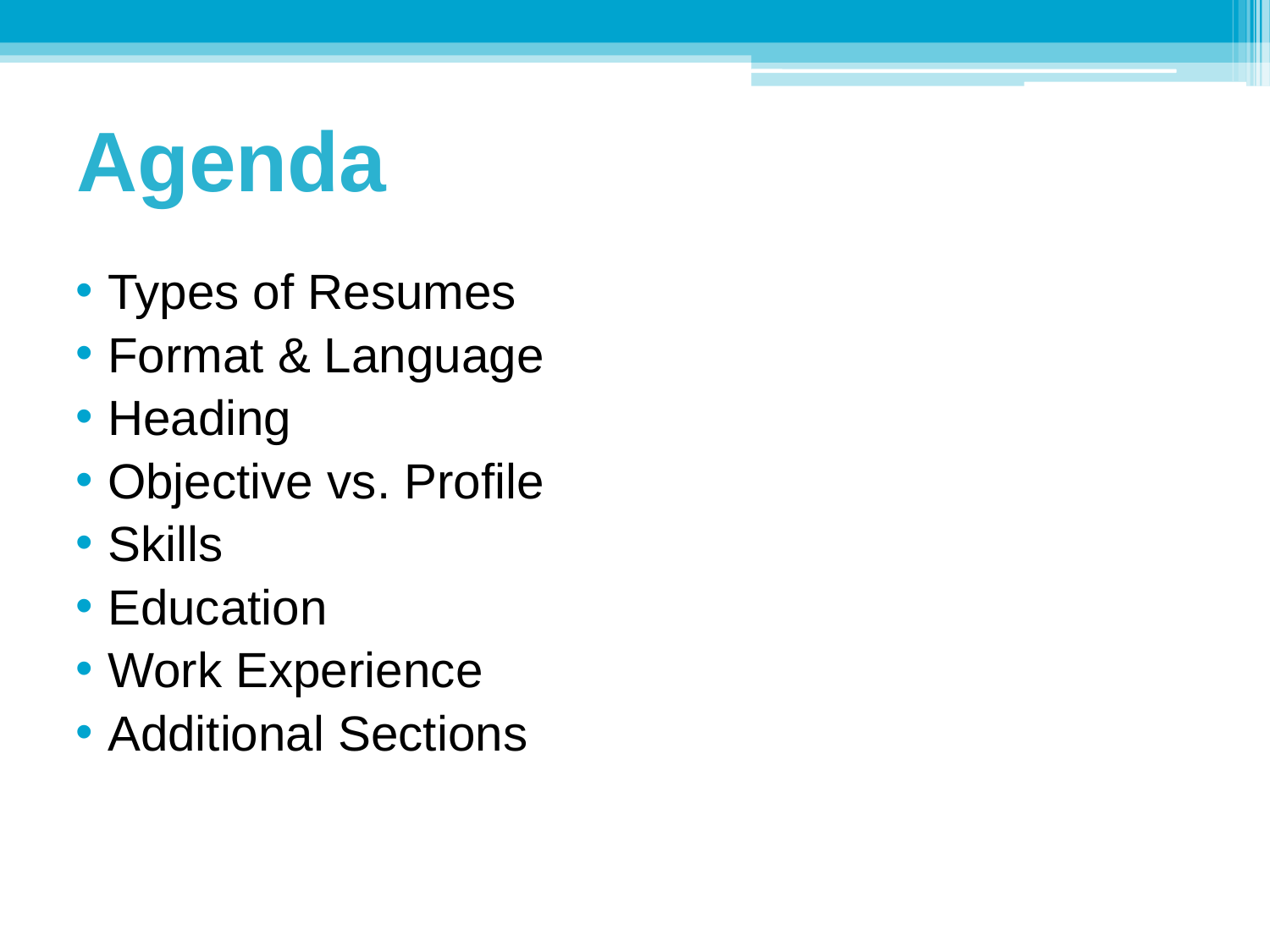

# Agenda
Types of Resumes
Format & Language
Heading
Objective vs. Profile
Skills
Education
Work Experience
Additional Sections